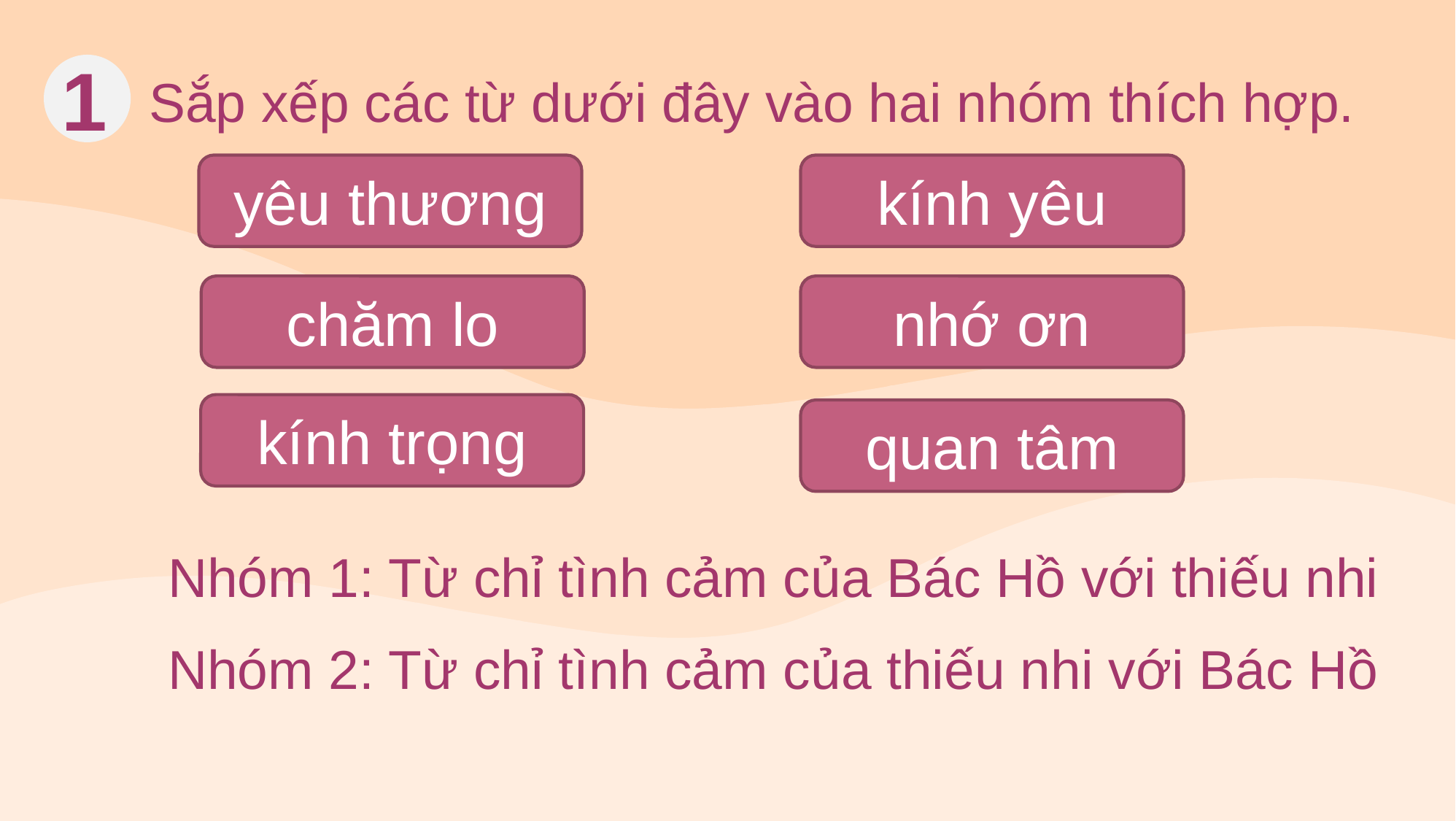

1
# Sắp xếp các từ dưới đây vào hai nhóm thích hợp.
yêu thương
kính yêu
chăm lo
nhớ ơn
kính trọng
quan tâm
Nhóm 1: Từ chỉ tình cảm của Bác Hồ với thiếu nhi
Nhóm 2: Từ chỉ tình cảm của thiếu nhi với Bác Hồ